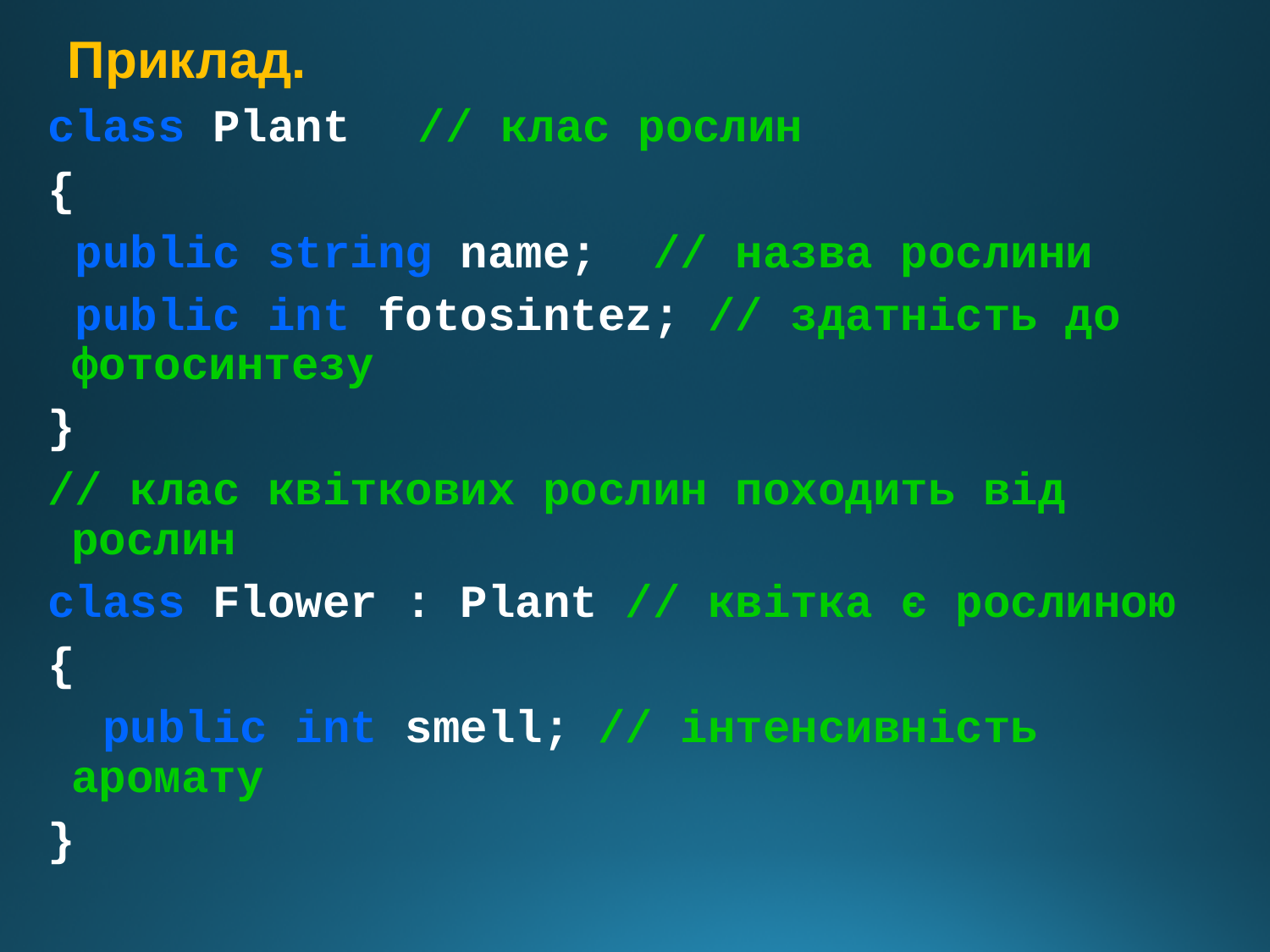

# Приклад.
class Plant   // клас рослин
{
 public string name;  // назва рослини
 public int fotosintez; // здатність до фотосинтезу
}
// клас квіткових рослин походить від рослин
class Flower : Plant // квітка є рослиною
{
  public int smell; // інтенсивність аромату
}